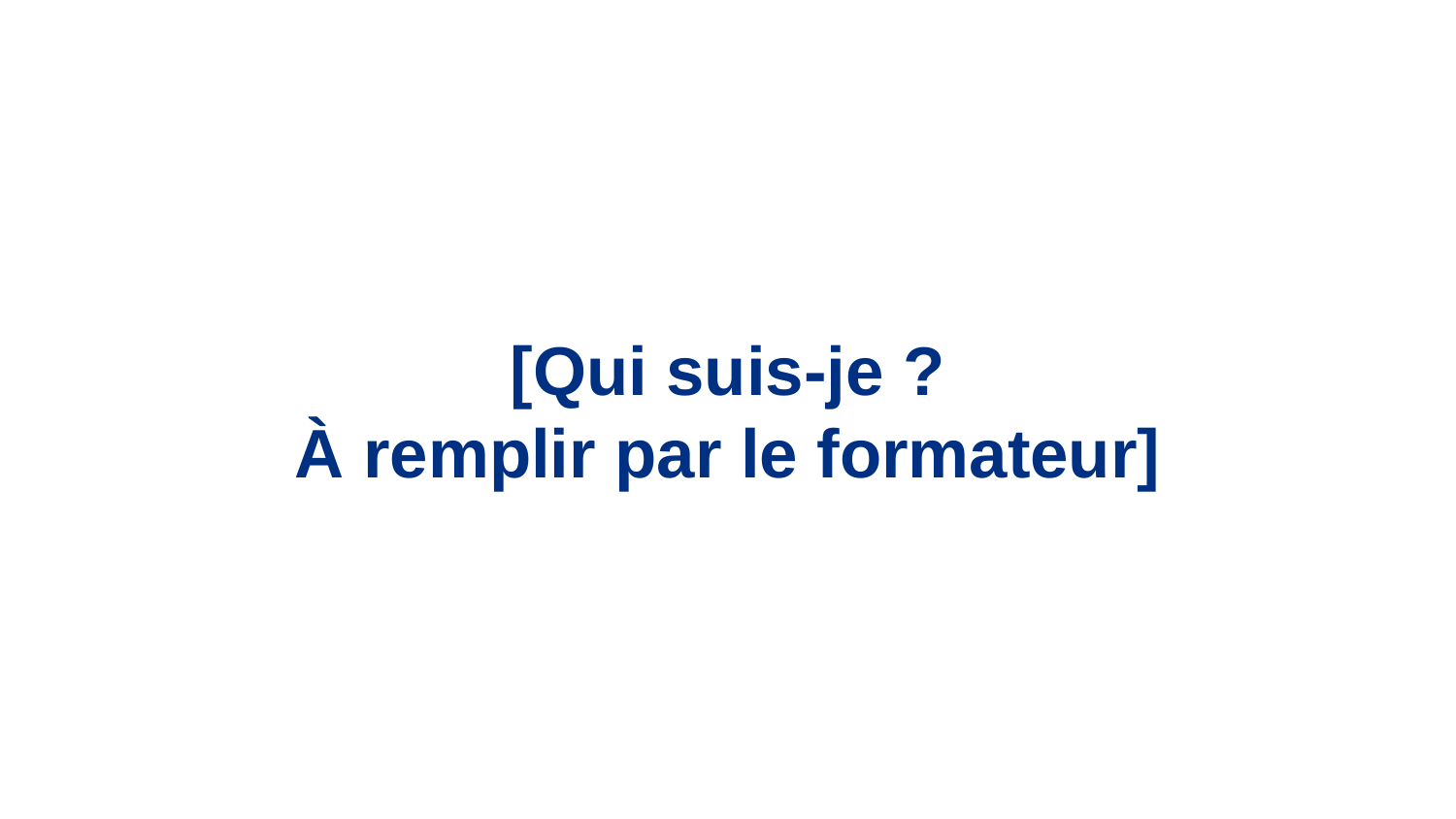

[Qui suis-je ?
À remplir par le formateur]